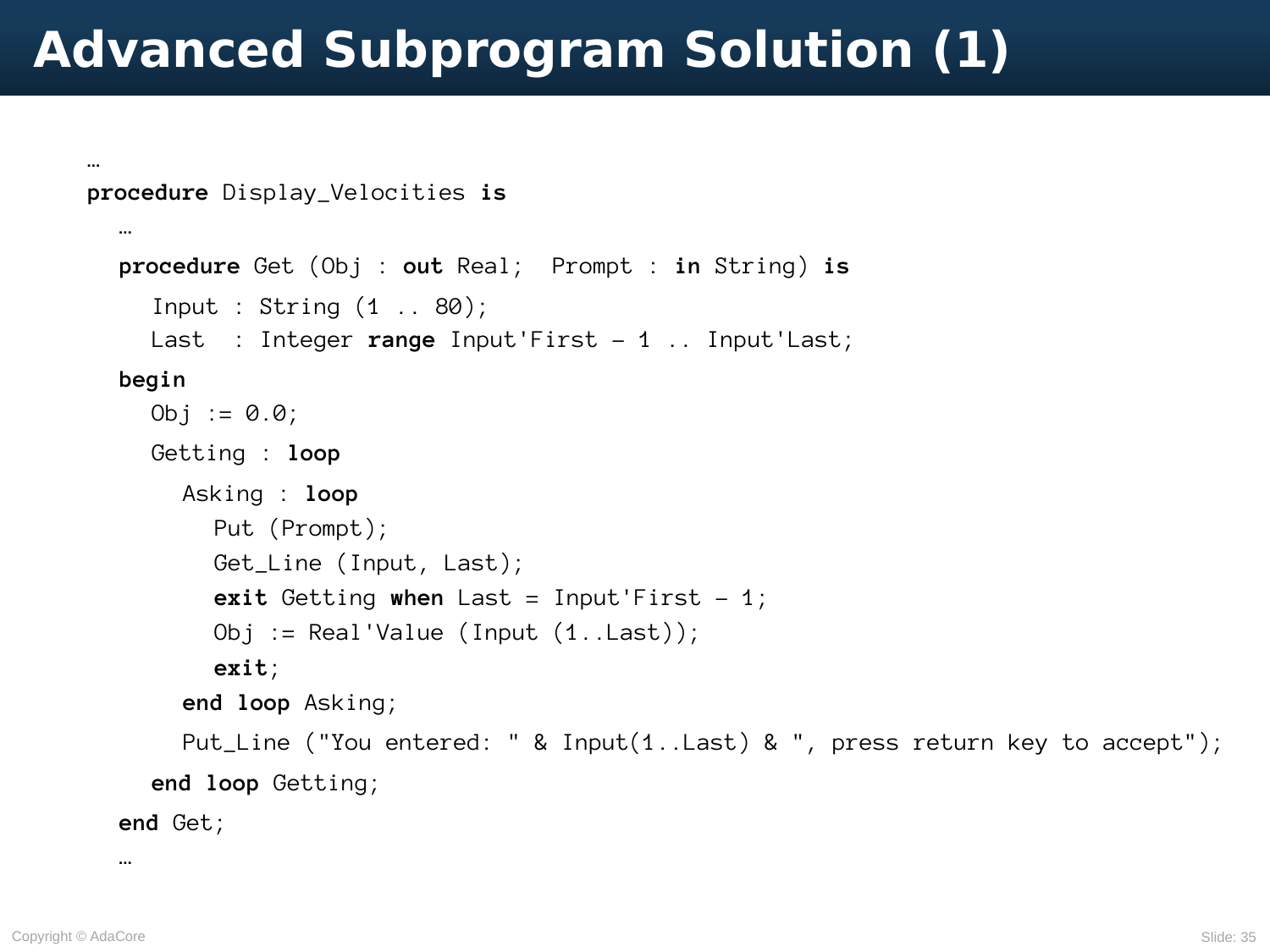

# Advanced Subprogram Solution (1)
…
procedure Display_Velocities is
	…
	procedure Get (Obj : out Real;  Prompt : in String) is
		Input : String (1 .. 80);
		Last  : Integer range Input'First - 1 .. Input'Last;
	begin
		Obj := 0.0;
		Getting : loop
			Asking : loop
				Put (Prompt);
				Get_Line (Input, Last);
				exit Getting when Last = Input'First - 1;
				Obj := Real'Value (Input (1..Last));
				exit;
			end loop Asking;
			Put_Line ("You entered: " & Input(1..Last) & ", press return key to accept");
		end loop Getting;
	end Get;
	…